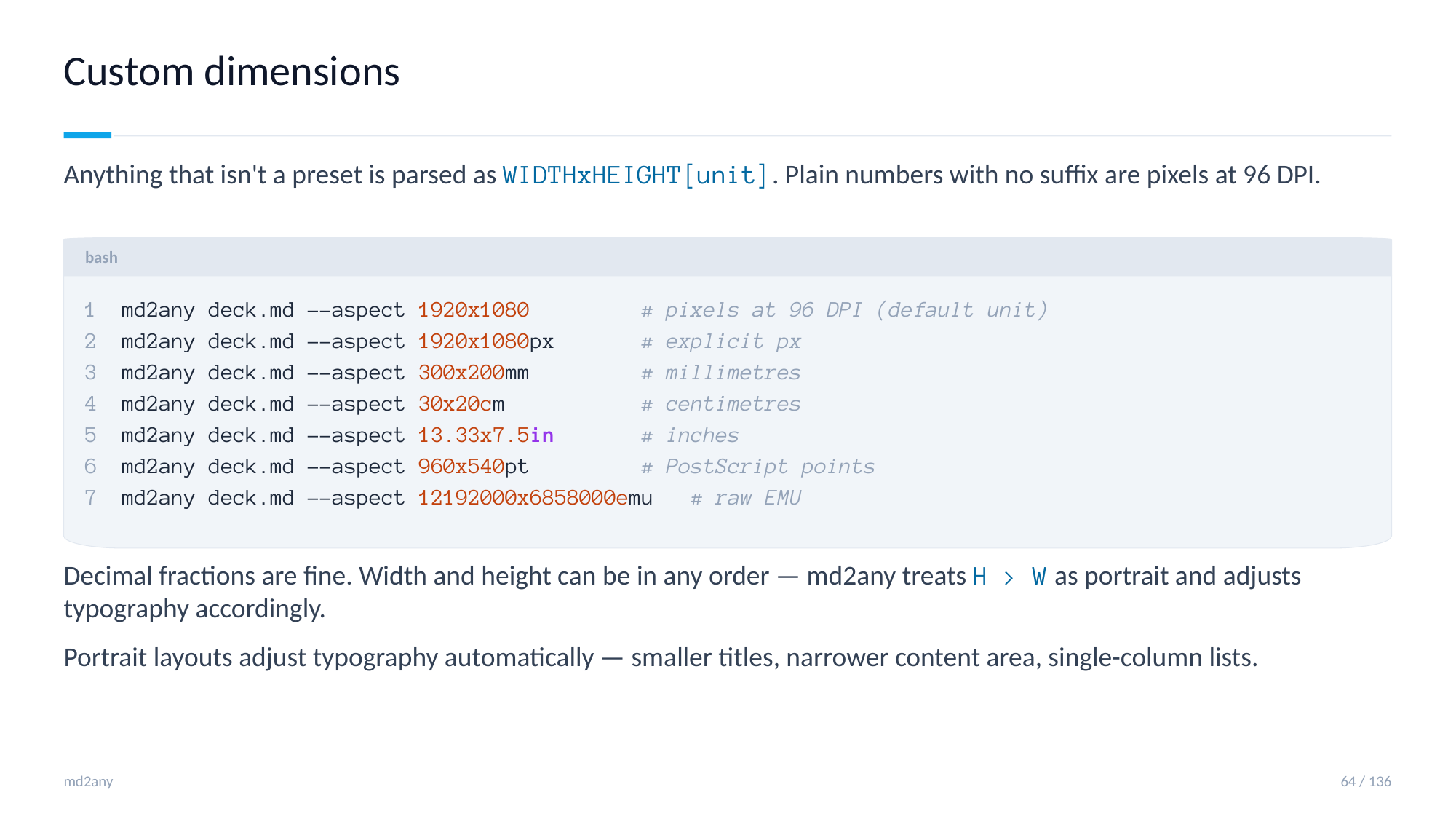

Custom dimensions

Anything that isn't a preset is parsed as WIDTHxHEIGHT[unit]. Plain numbers with no suffix are pixels at 96 DPI.
bash
1  md2any deck.md --aspect 1920x1080         # pixels at 96 DPI (default unit)
2  md2any deck.md --aspect 1920x1080px       # explicit px
3  md2any deck.md --aspect 300x200mm         # millimetres
4  md2any deck.md --aspect 30x20cm           # centimetres
5  md2any deck.md --aspect 13.33x7.5in       # inches
6  md2any deck.md --aspect 960x540pt         # PostScript points
7  md2any deck.md --aspect 12192000x6858000emu   # raw EMU
Decimal fractions are fine. Width and height can be in any order — md2any treats H > W as portrait and adjusts typography accordingly.
Portrait layouts adjust typography automatically — smaller titles, narrower content area, single-column lists.
md2any
64 / 136